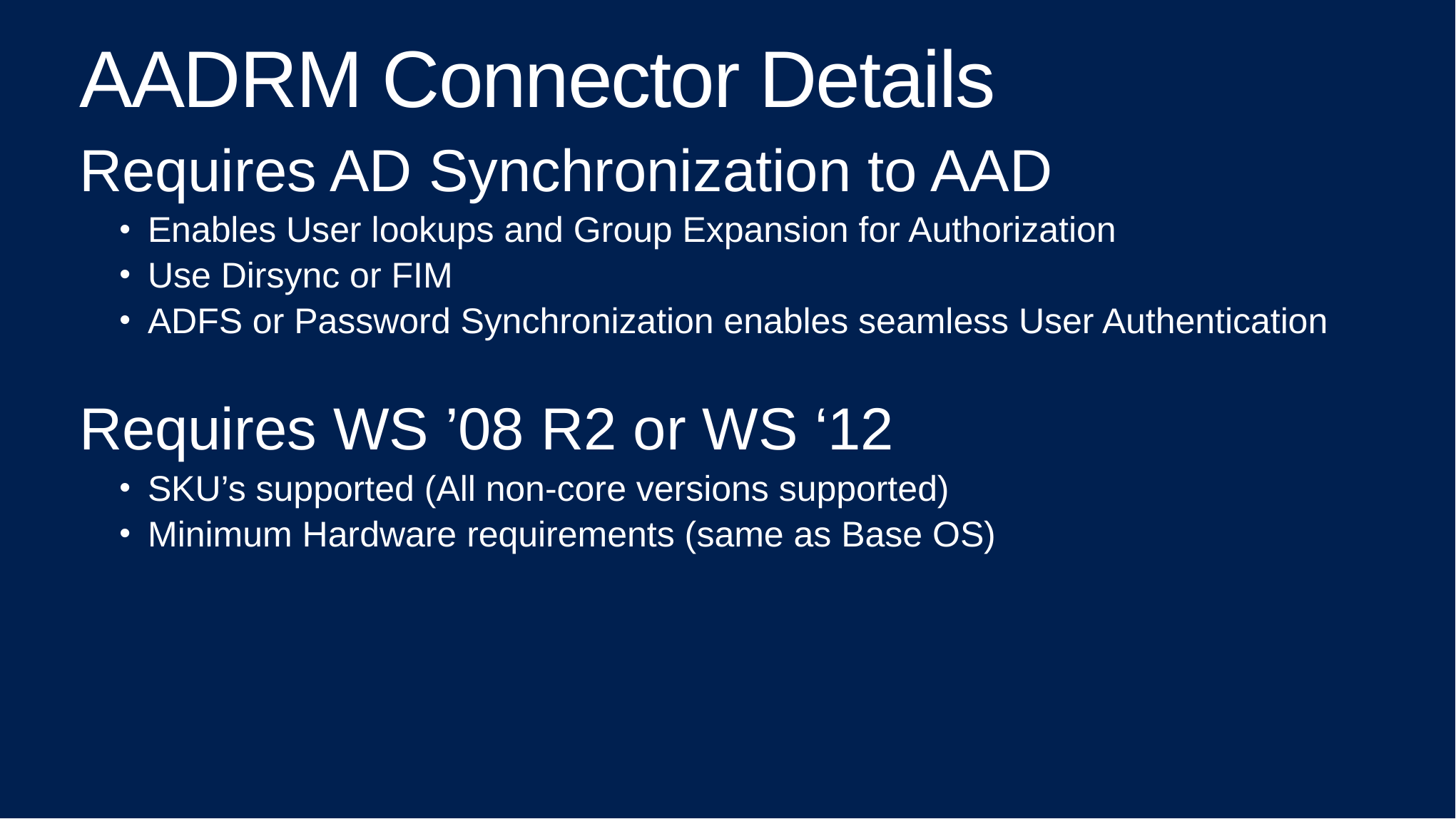

# AADRM Connector Details

Requires AD Synchronization to AAD
Enables User lookups and Group Expansion for Authorization
Use Dirsync or FIM
ADFS or Password Synchronization enables seamless User Authentication

Requires WS ’08 R2 or WS ‘12
SKU’s supported (All non-core versions supported)
Minimum Hardware requirements (same as Base OS)